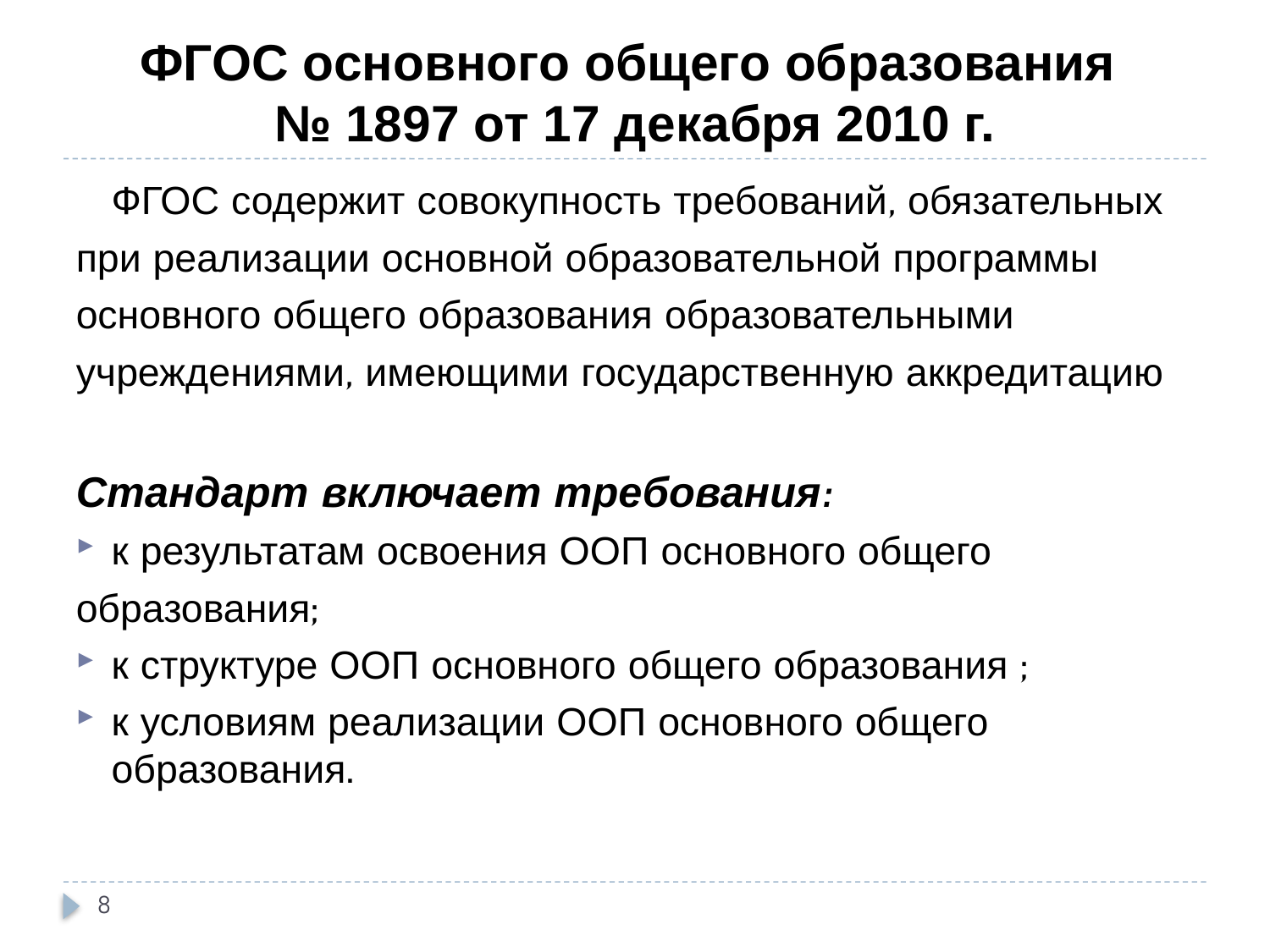

# ФГОС основного общего образования № 1897 от 17 декабря 2010 г.
	ФГОС содержит совокупность требований, обязательных
при реализации основной образовательной программы
основного общего образования образовательными
учреждениями, имеющими государственную аккредитацию

Стандарт включает требования:
к результатам освоения ООП основного общего
образования;
к структуре ООП основного общего образования ;
к условиям реализации ООП основного общего образования.

8